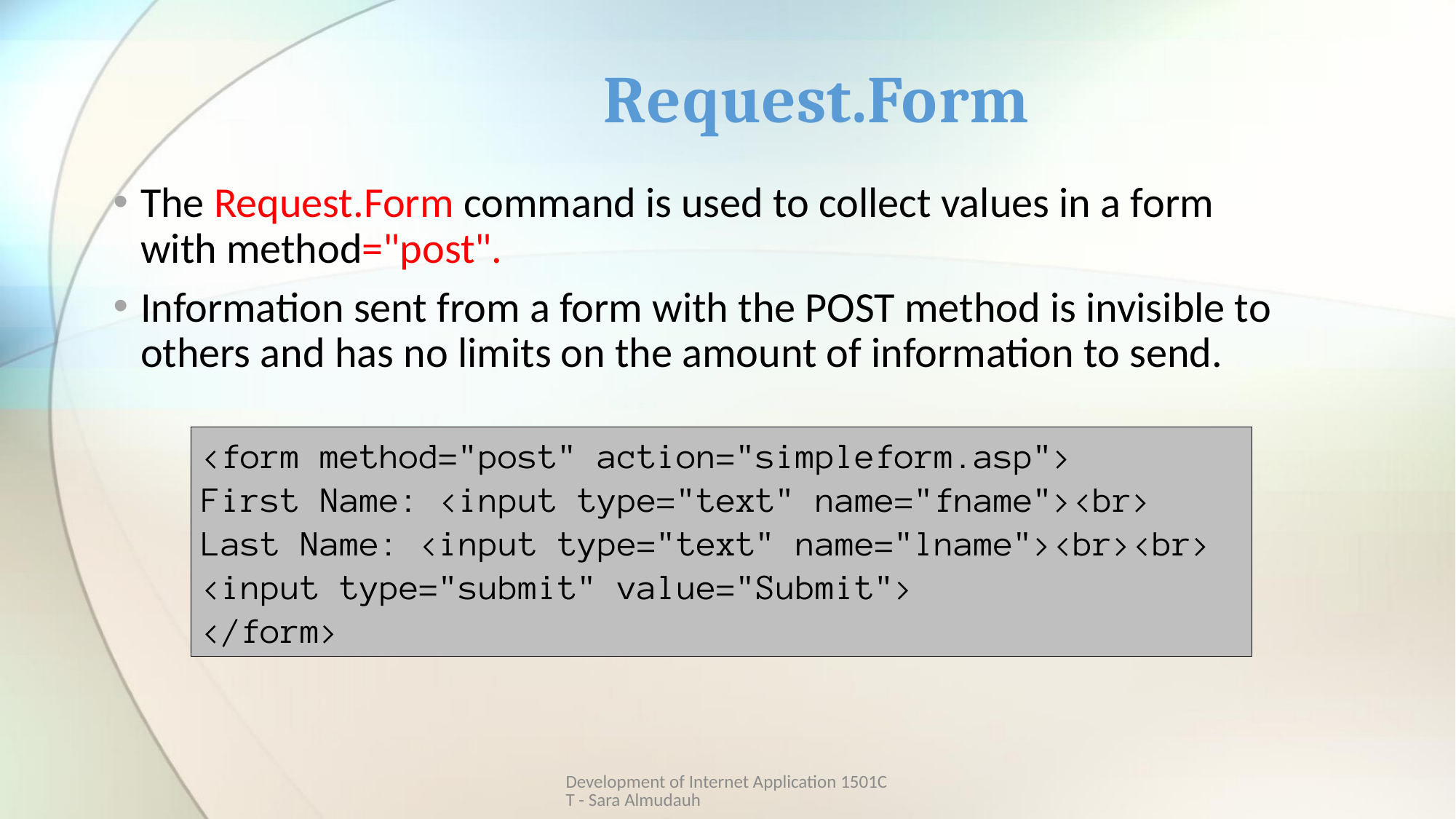

# Request.Form
The Request.Form command is used to collect values in a form with method="post".
Information sent from a form with the POST method is invisible to others and has no limits on the amount of information to send.
<form method="post" action="simpleform.asp">
First Name: <input type="text" name="fname"><br>
Last Name: <input type="text" name="lname"><br><br>
<input type="submit" value="Submit">
</form>
Development of Internet Application 1501CT - Sara Almudauh